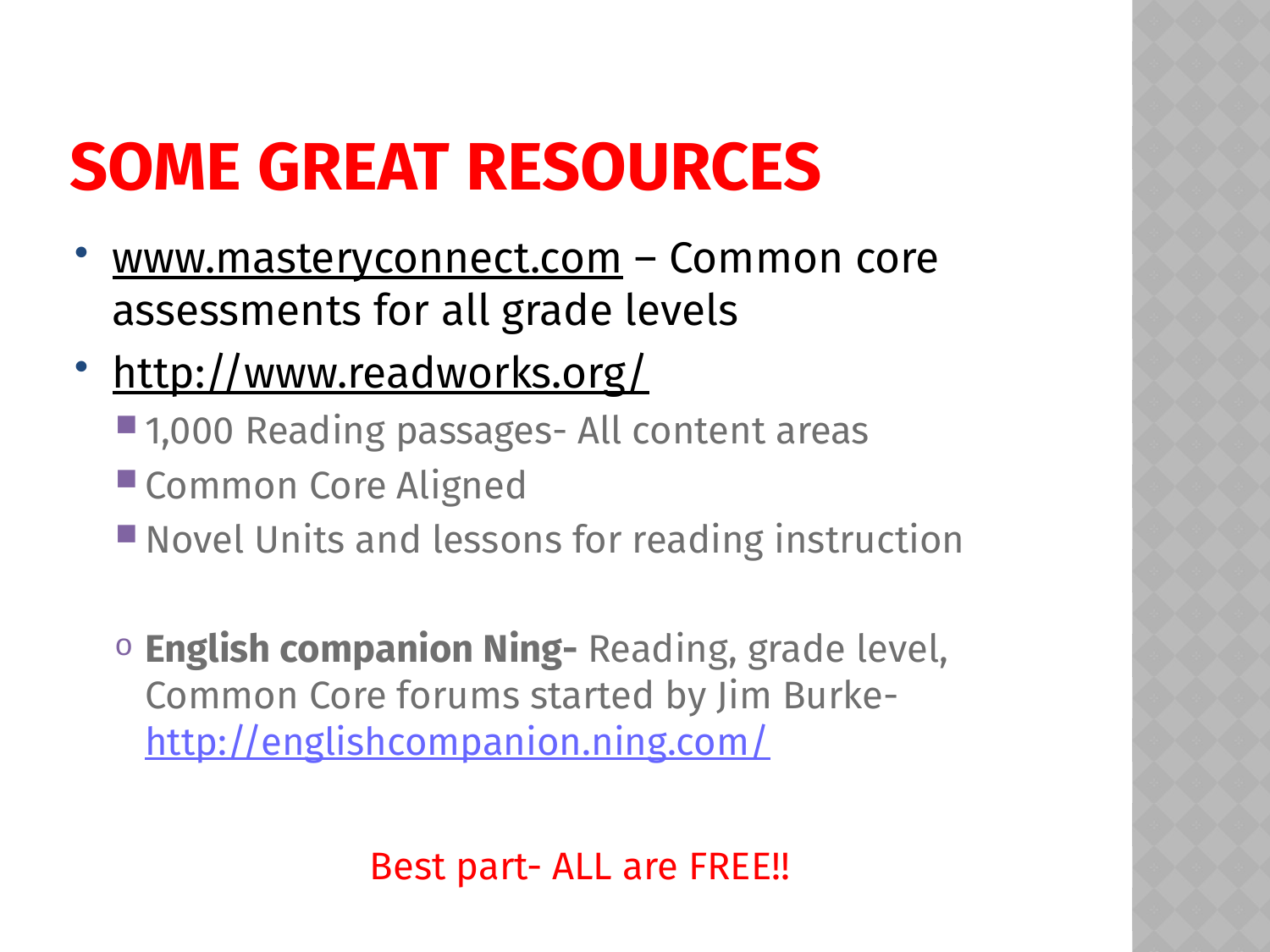

# Some GREAT Resources
www.masteryconnect.com – Common core assessments for all grade levels
http://www.readworks.org/
1,000 Reading passages- All content areas
Common Core Aligned
Novel Units and lessons for reading instruction

English companion Ning- Reading, grade level, Common Core forums started by Jim Burke- http://englishcompanion.ning.com/

Best part- ALL are FREE!!